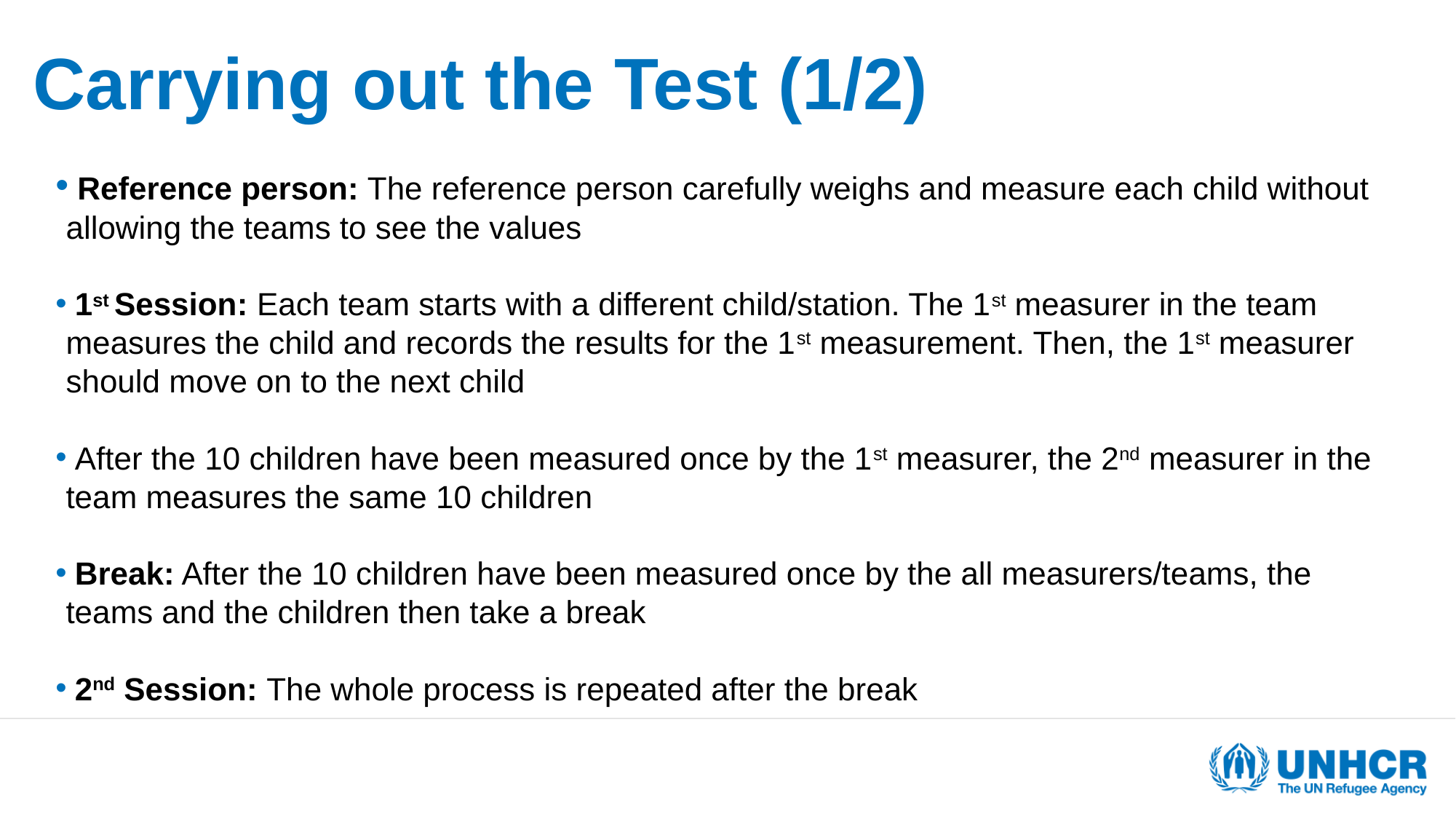

# Carrying out the Test (1/2)
 Reference person: The reference person carefully weighs and measure each child without allowing the teams to see the values

 1st Session: Each team starts with a different child/station. The 1st measurer in the team measures the child and records the results for the 1st measurement. Then, the 1st measurer should move on to the next child

 After the 10 children have been measured once by the 1st measurer, the 2nd measurer in the team measures the same 10 children

 Break: After the 10 children have been measured once by the all measurers/teams, the teams and the children then take a break

 2nd Session: The whole process is repeated after the break